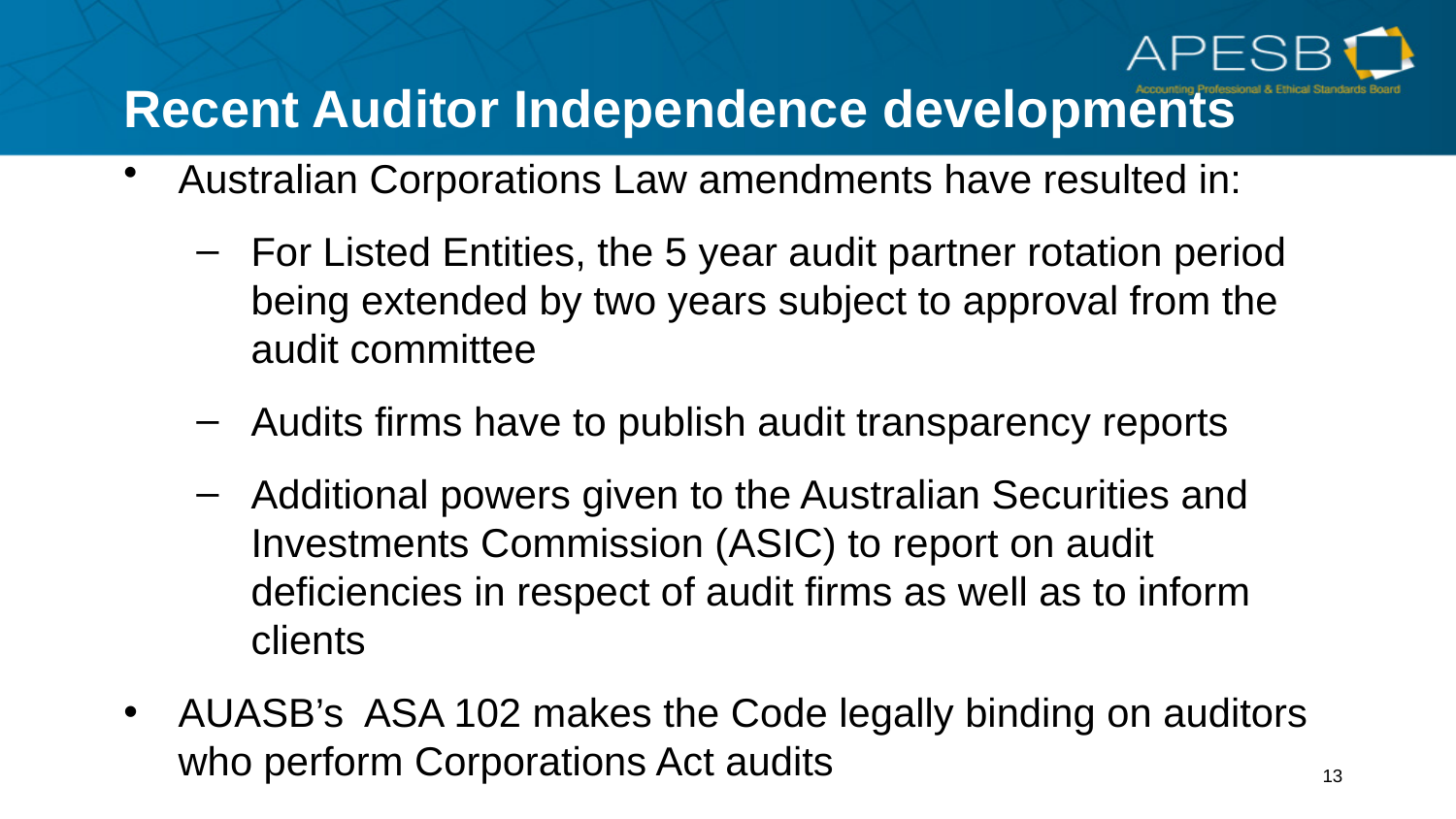

# Recent Auditor Independence developments
Australian Corporations Law amendments have resulted in:
For Listed Entities, the 5 year audit partner rotation period being extended by two years subject to approval from the audit committee
Audits firms have to publish audit transparency reports
Additional powers given to the Australian Securities and Investments Commission (ASIC) to report on audit deficiencies in respect of audit firms as well as to inform clients
AUASB’s  ASA 102 makes the Code legally binding on auditors who perform Corporations Act audits